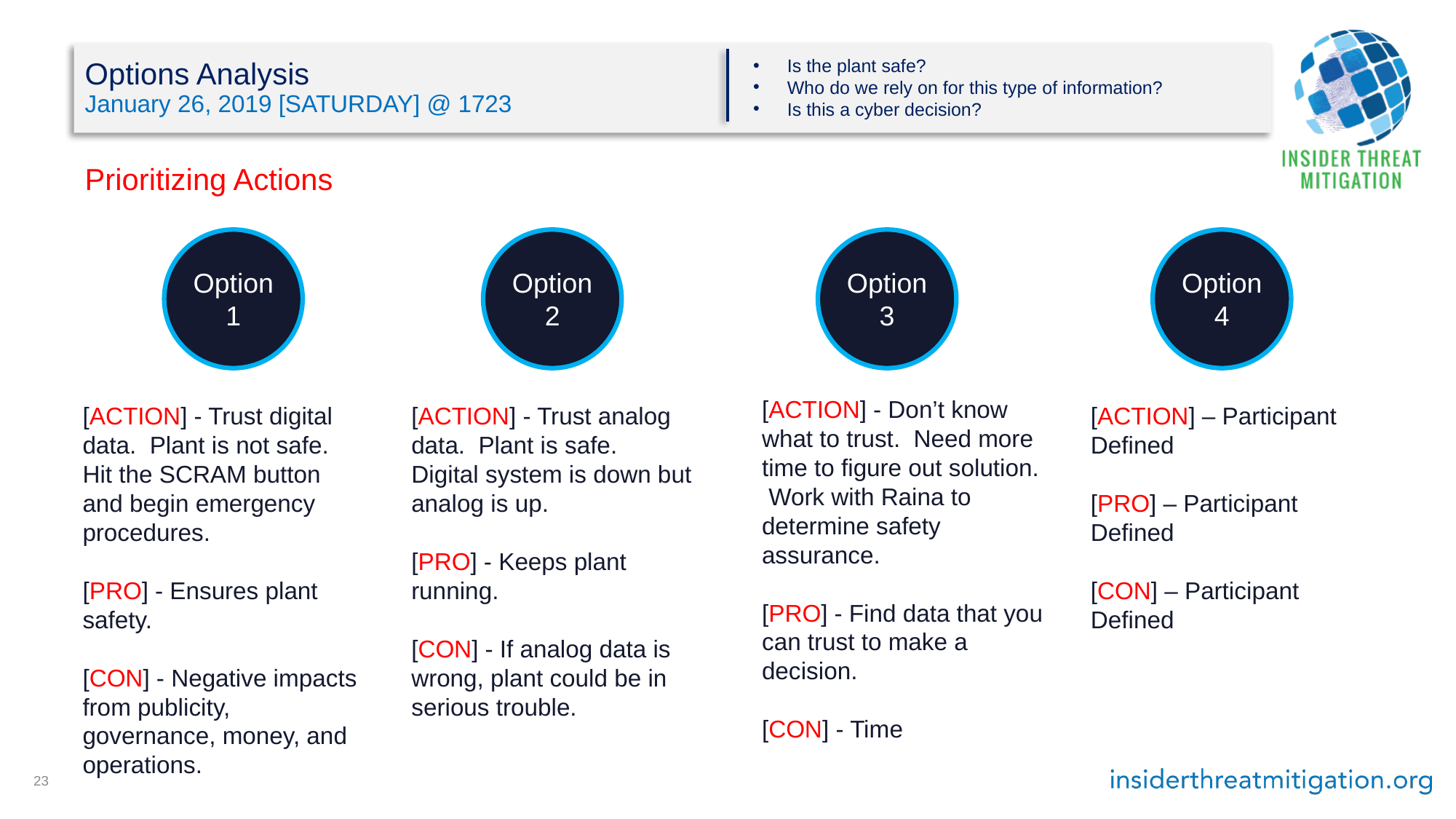

# Options Analysis January 26, 2019 [SATURDAY] @ 1723
Is the plant safe?
Who do we rely on for this type of information?
Is this a cyber decision?
Prioritizing Actions
Option 3
Option 1
Option 2
Option 4
[ACTION] - Don’t know what to trust.  Need more time to figure out solution.  Work with Raina to determine safety assurance.

[PRO] - Find data that you can trust to make a decision.

[CON] - Time
[ACTION] - Trust digital data.  Plant is not safe.  Hit the SCRAM button and begin emergency procedures.

[PRO] - Ensures plant safety.

[CON] - Negative impacts from publicity, governance, money, and operations.
[ACTION] - Trust analog data.  Plant is safe.  Digital system is down but analog is up.

[PRO] - Keeps plant running.

[CON] - If analog data is wrong, plant could be in serious trouble.
[ACTION] – Participant Defined

[PRO] – Participant Defined

[CON] – Participant Defined
23